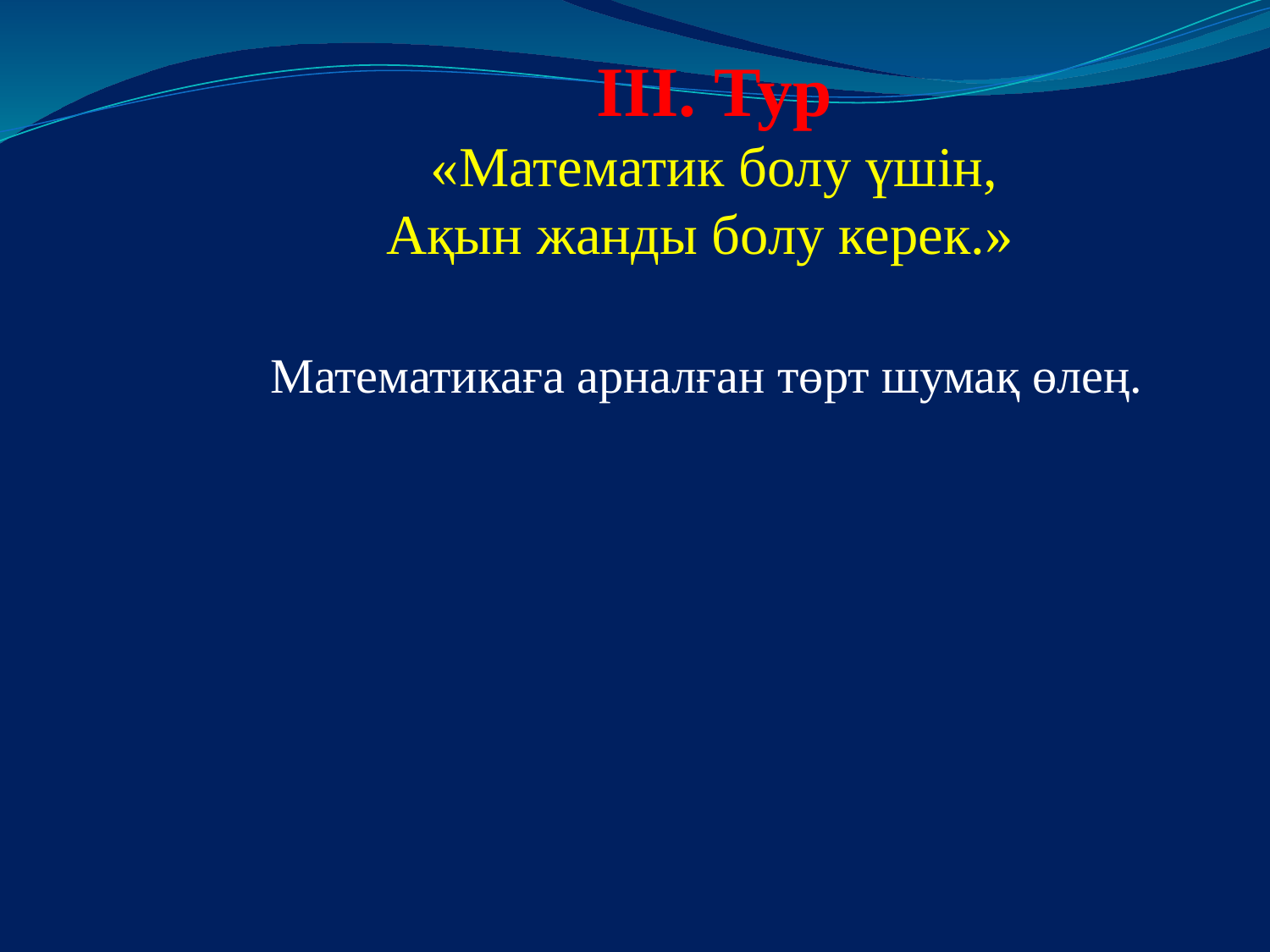

ІІІ. Тур
«Математик болу үшін,
Ақын жанды болу керек.»

Математикаға арналған төрт шумақ өлең.